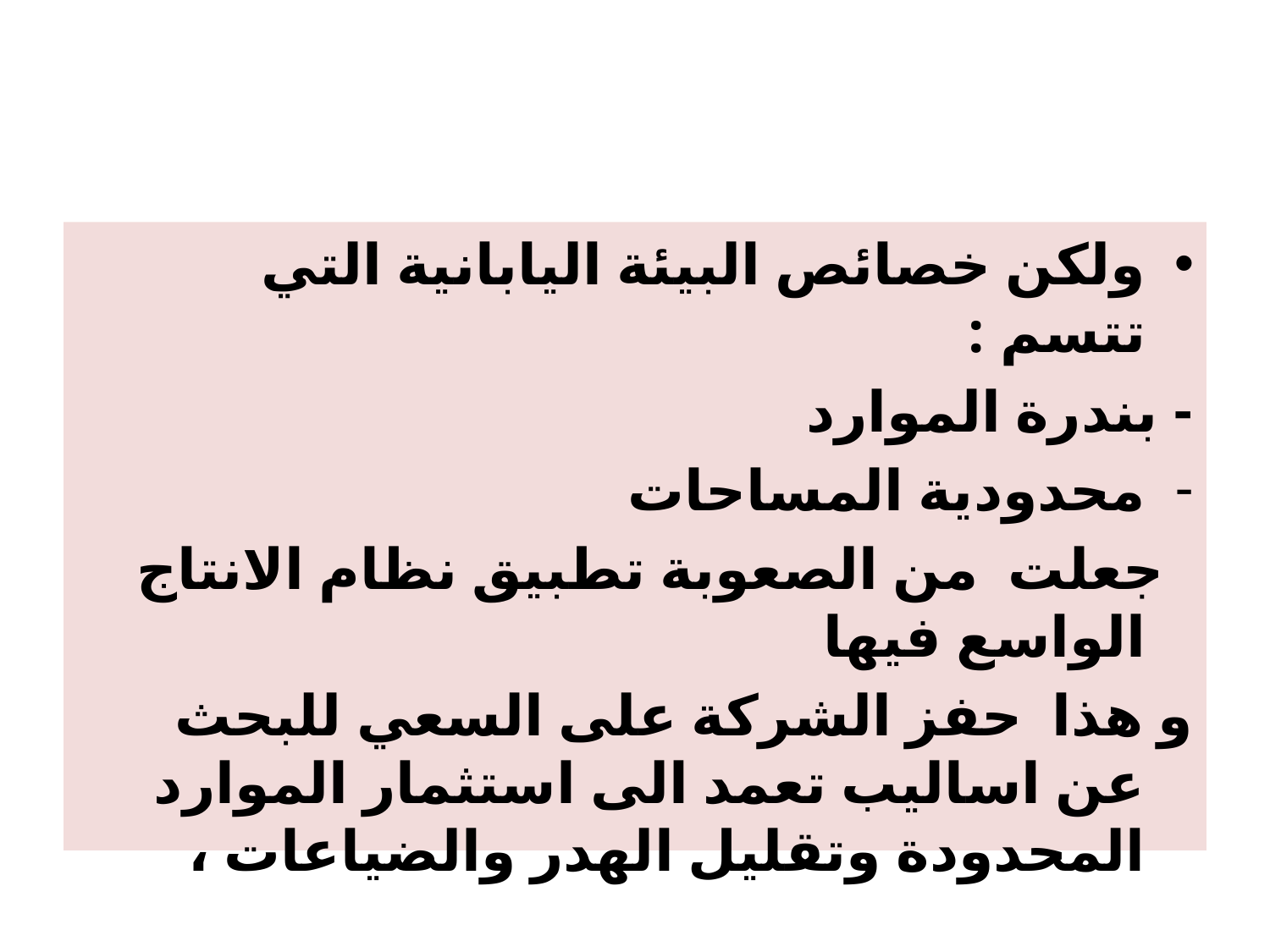

#
ولكن خصائص البيئة اليابانية التي تتسم :
- بندرة الموارد
محدودية المساحات
  جعلت  من الصعوبة تطبيق نظام الانتاج الواسع فيها
و هذا  حفز الشركة على السعي للبحث عن اساليب تعمد الى استثمار الموارد المحدودة وتقليل الهدر والضياعات ،